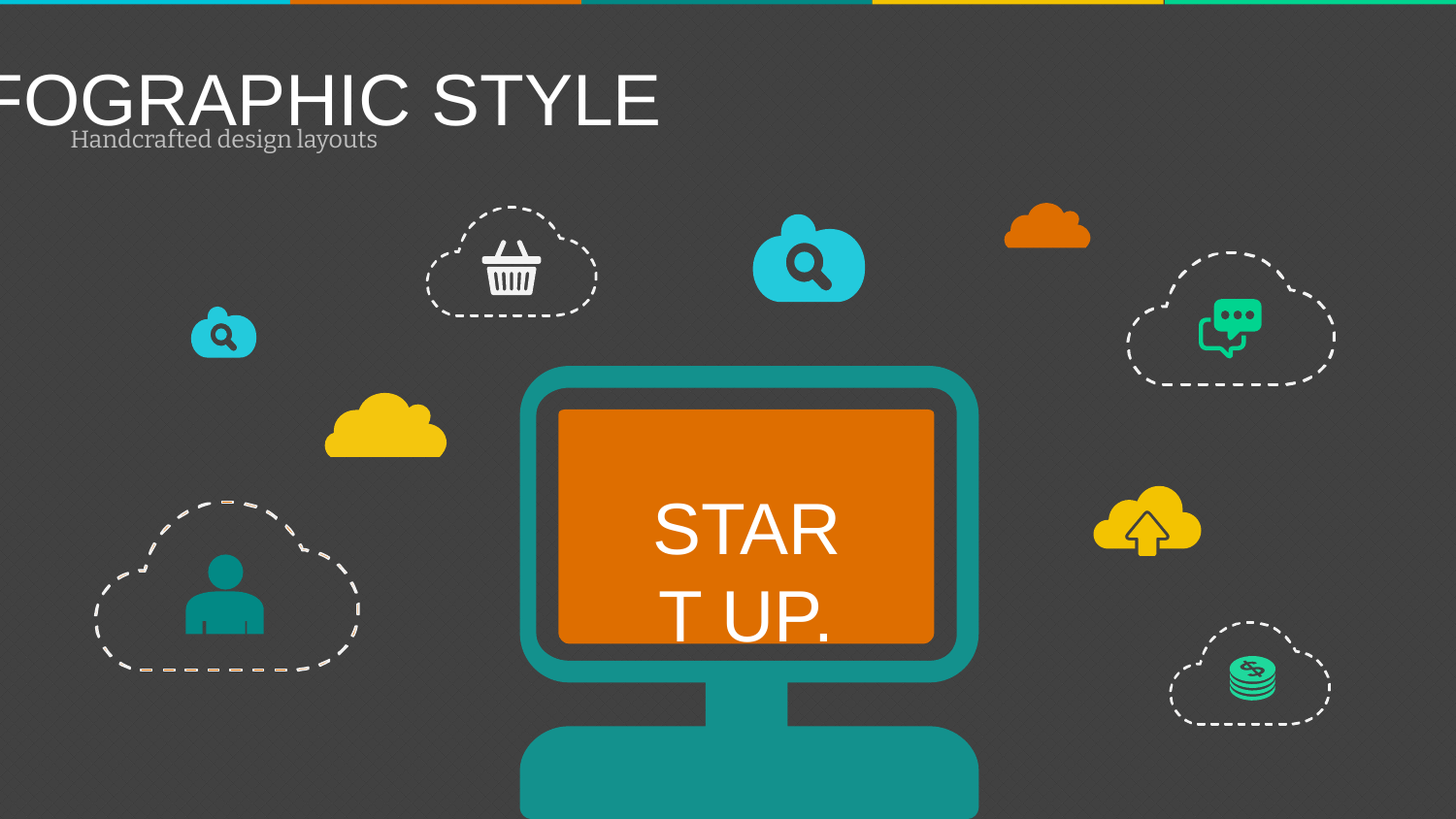

INFOGRAPHIC STYLE
Handcrafted design layouts

START UP.